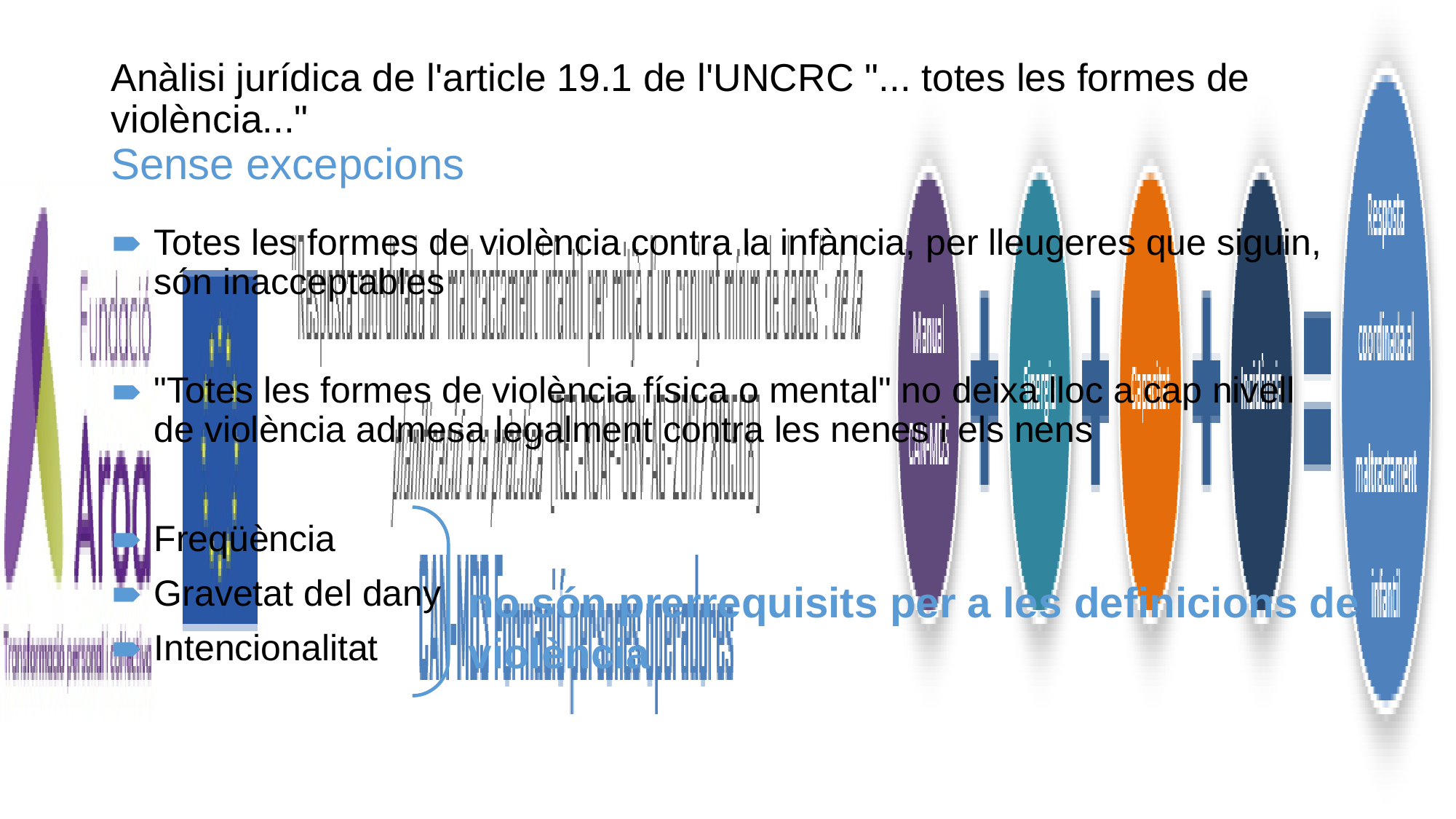

# Anàlisi jurídica de l'article 19.1 de l'UNCRC "... totes les formes de violència..." Sense excepcions
Totes les formes de violència contra la infància, per lleugeres que siguin, són inacceptables

"Totes les formes de violència física o mental" no deixa lloc a cap nivell de violència admesa legalment contra les nenes i els nens

Freqüència
Gravetat del dany
Intencionalitat

no són prerrequisits per a les definicions de violència